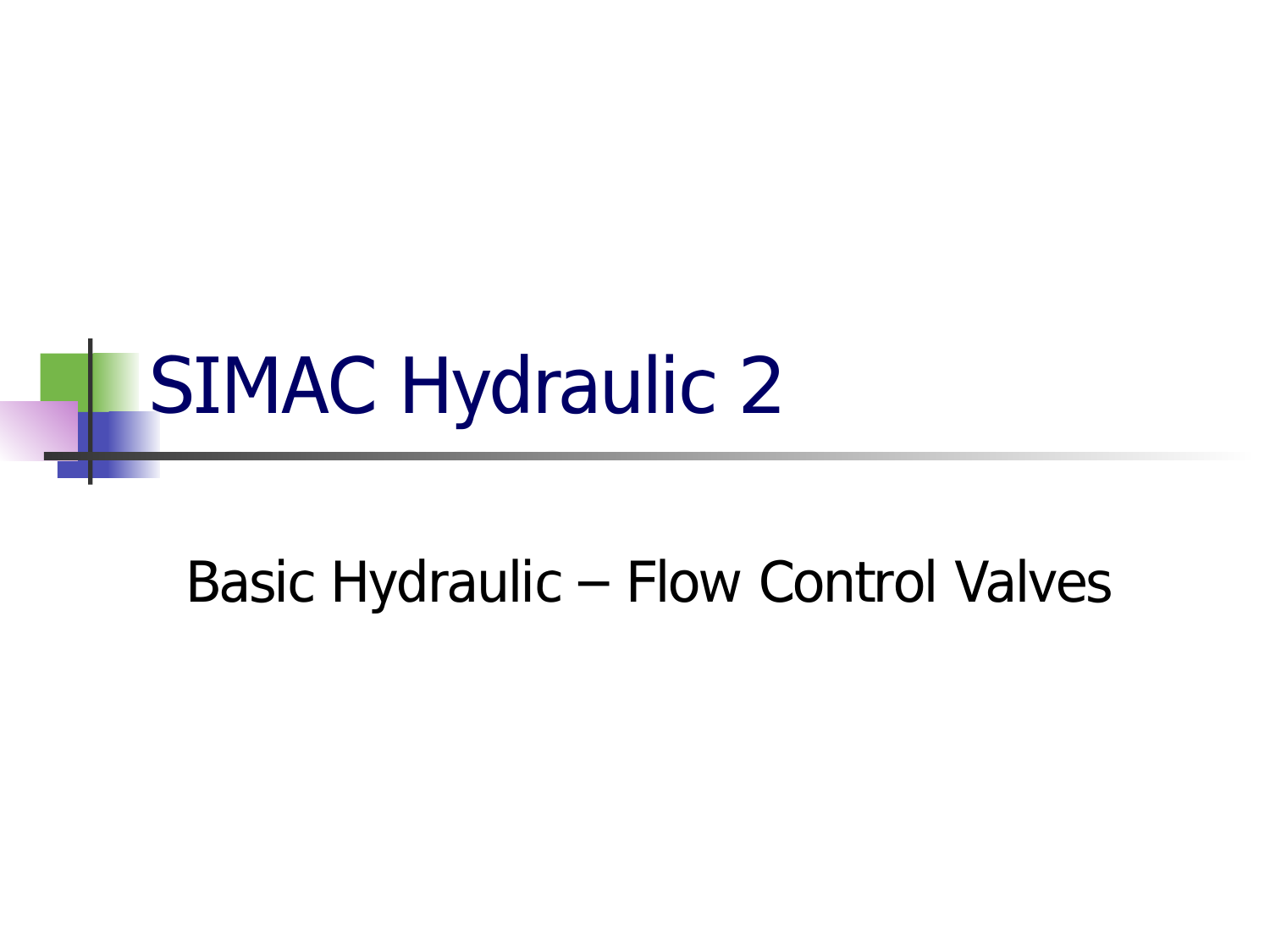

# SIMAC Hydraulic 2
Basic Hydraulic – Flow Control Valves